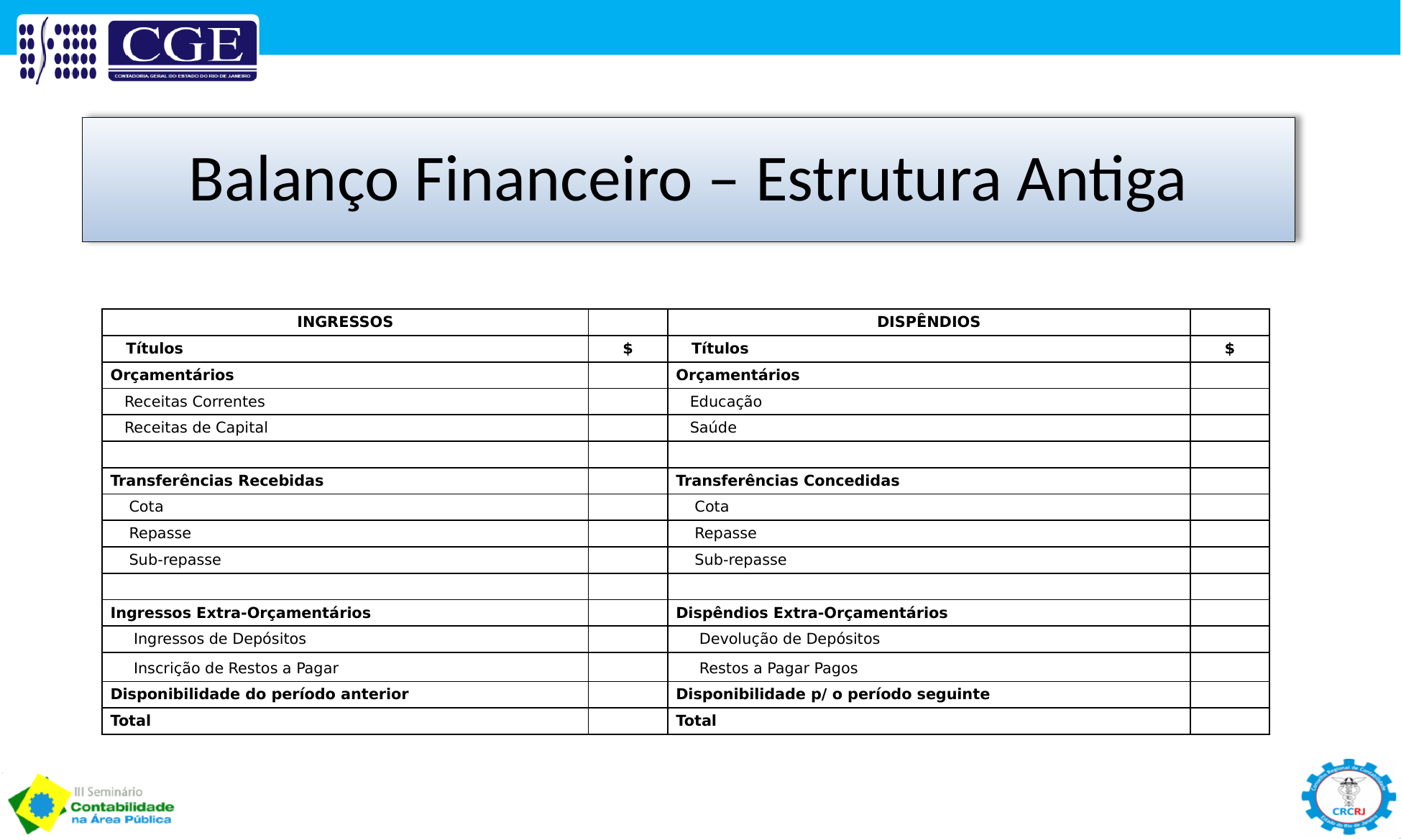

Balanço Financeiro – Estrutura Antiga
| INGRESSOS |  | DISPÊNDIOS |  |
| --- | --- | --- | --- |
| Títulos | $ | Títulos | $ |
| Orçamentários |  | Orçamentários |  |
| Receitas Correntes |  | Educação |  |
| Receitas de Capital |  | Saúde |  |
|  |  |  |  |
| Transferências Recebidas |  | Transferências Concedidas |  |
| Cota |  | Cota |  |
| Repasse |  | Repasse |  |
| Sub-repasse |  | Sub-repasse |  |
|  |  |  |  |
| Ingressos Extra-Orçamentários |  | Dispêndios Extra-Orçamentários |  |
| Ingressos de Depósitos |  | Devolução de Depósitos |  |
| Inscrição de Restos a Pagar |  | Restos a Pagar Pagos |  |
| Disponibilidade do período anterior |  | Disponibilidade p/ o período seguinte |  |
| Total |  | Total |  |